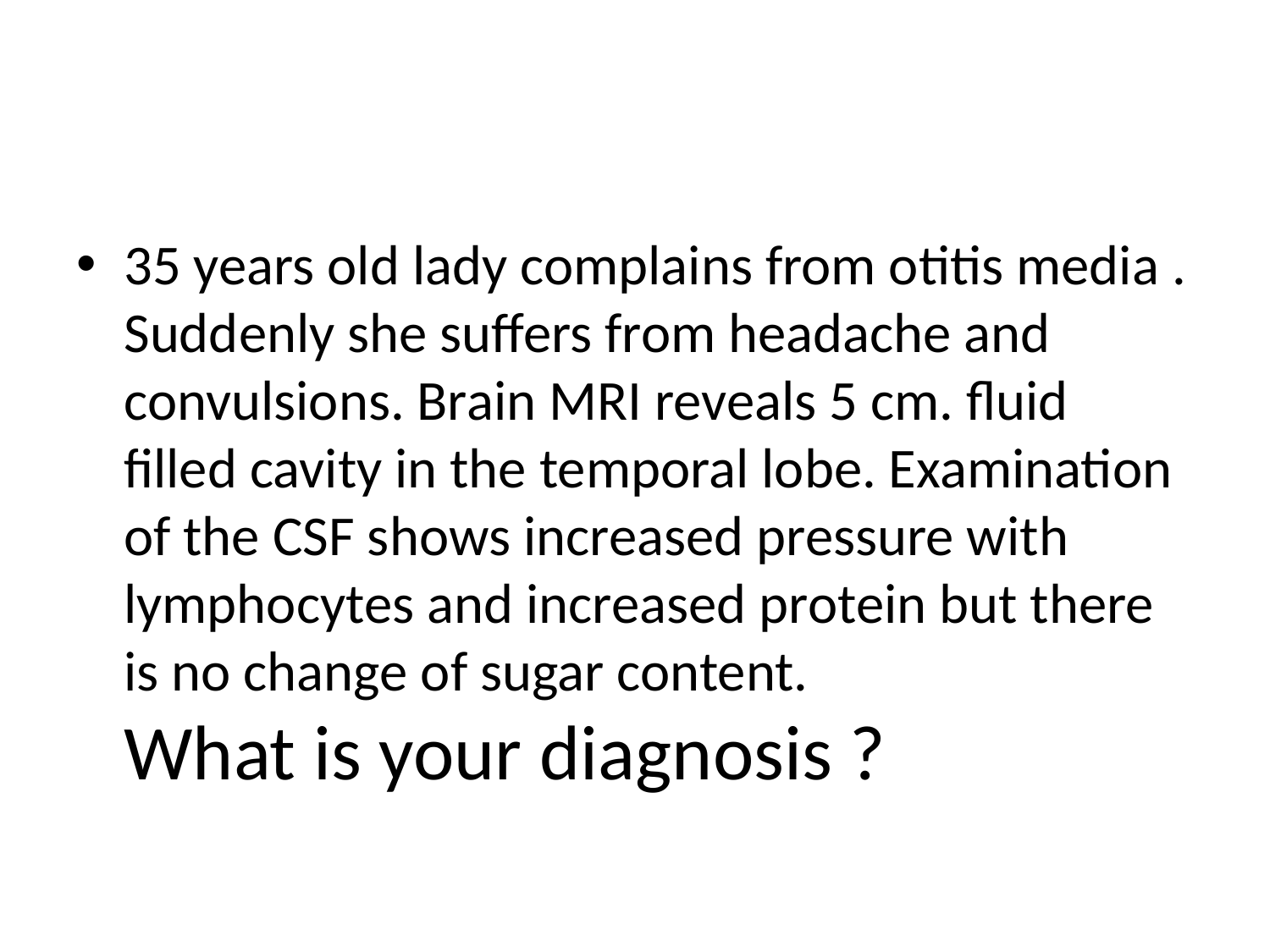

#
35 years old lady complains from otitis media . Suddenly she suffers from headache and convulsions. Brain MRI reveals 5 cm. fluid filled cavity in the temporal lobe. Examination of the CSF shows increased pressure with lymphocytes and increased protein but there is no change of sugar content.                          What is your diagnosis ?